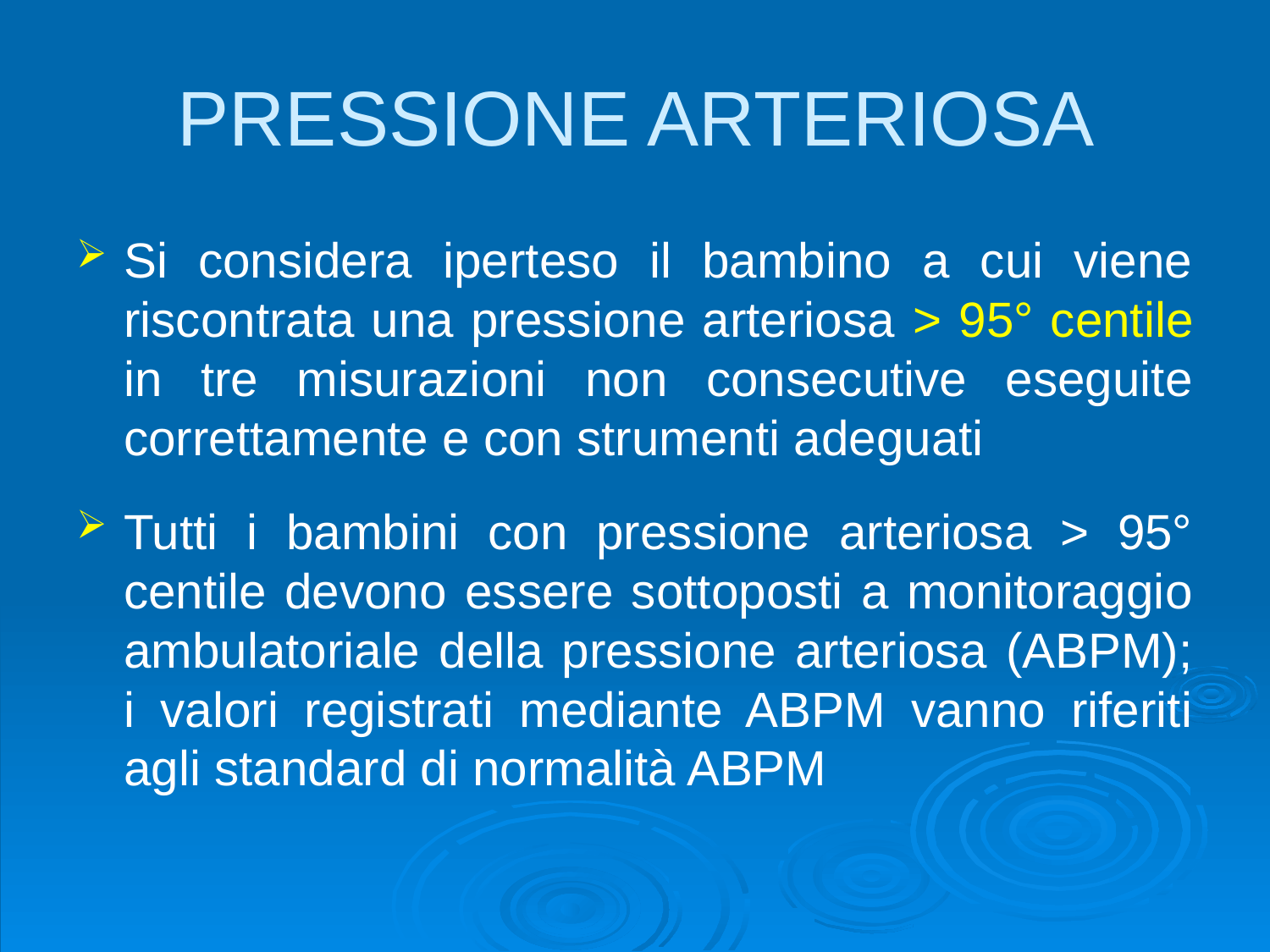

# PRESSIONE ARTERIOSA
Si considera iperteso il bambino a cui viene riscontrata una pressione arteriosa > 95° centile in tre misurazioni non consecutive eseguite correttamente e con strumenti adeguati

Tutti i bambini con pressione arteriosa > 95° centile devono essere sottoposti a monitoraggio ambulatoriale della pressione arteriosa (ABPM); i valori registrati mediante ABPM vanno riferiti agli standard di normalità ABPM